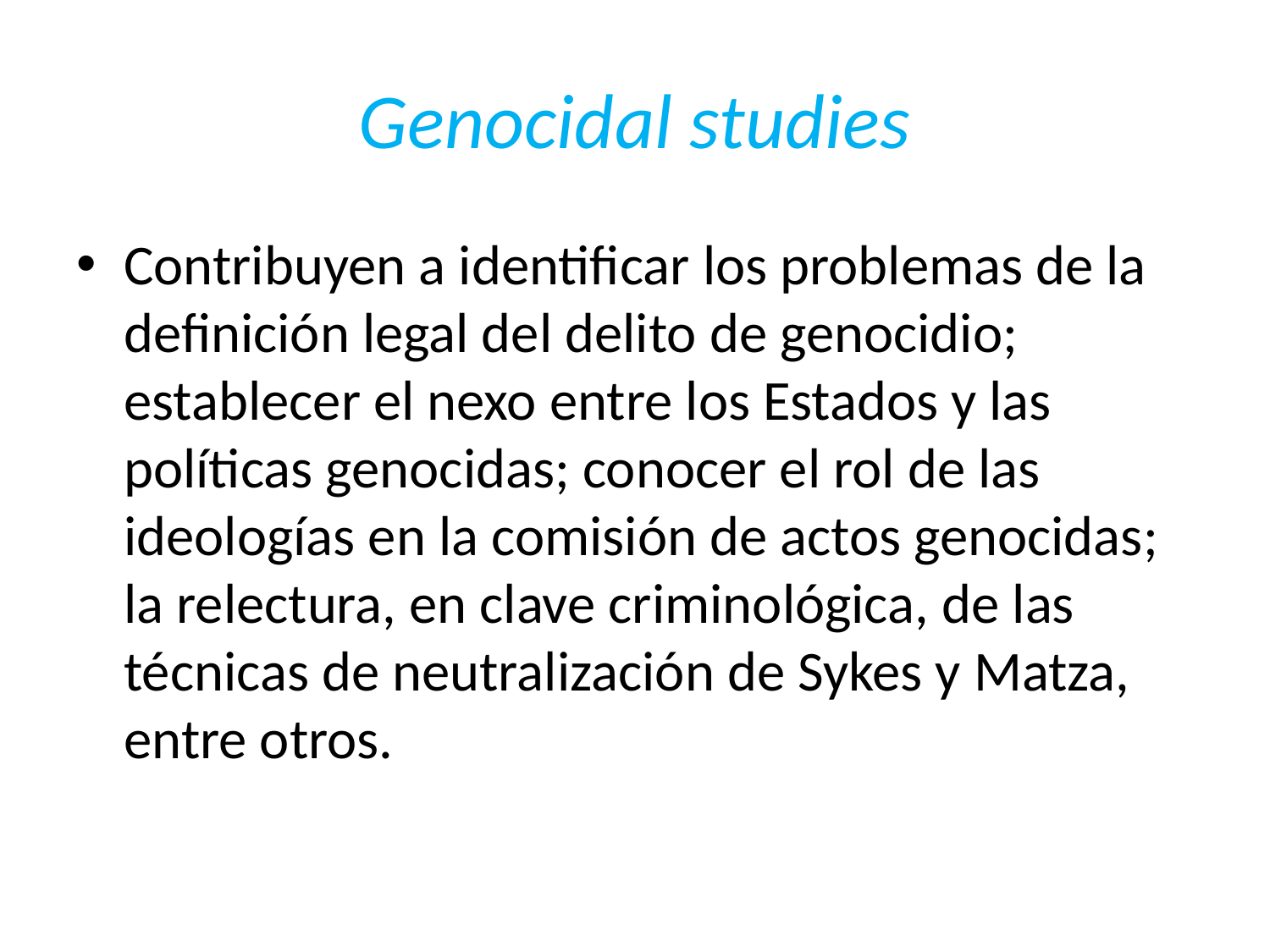

# Genocidal studies
Contribuyen a identificar los problemas de la definición legal del delito de genocidio; establecer el nexo entre los Estados y las políticas genocidas; conocer el rol de las ideologías en la comisión de actos genocidas; la relectura, en clave criminológica, de las técnicas de neutralización de Sykes y Matza, entre otros.